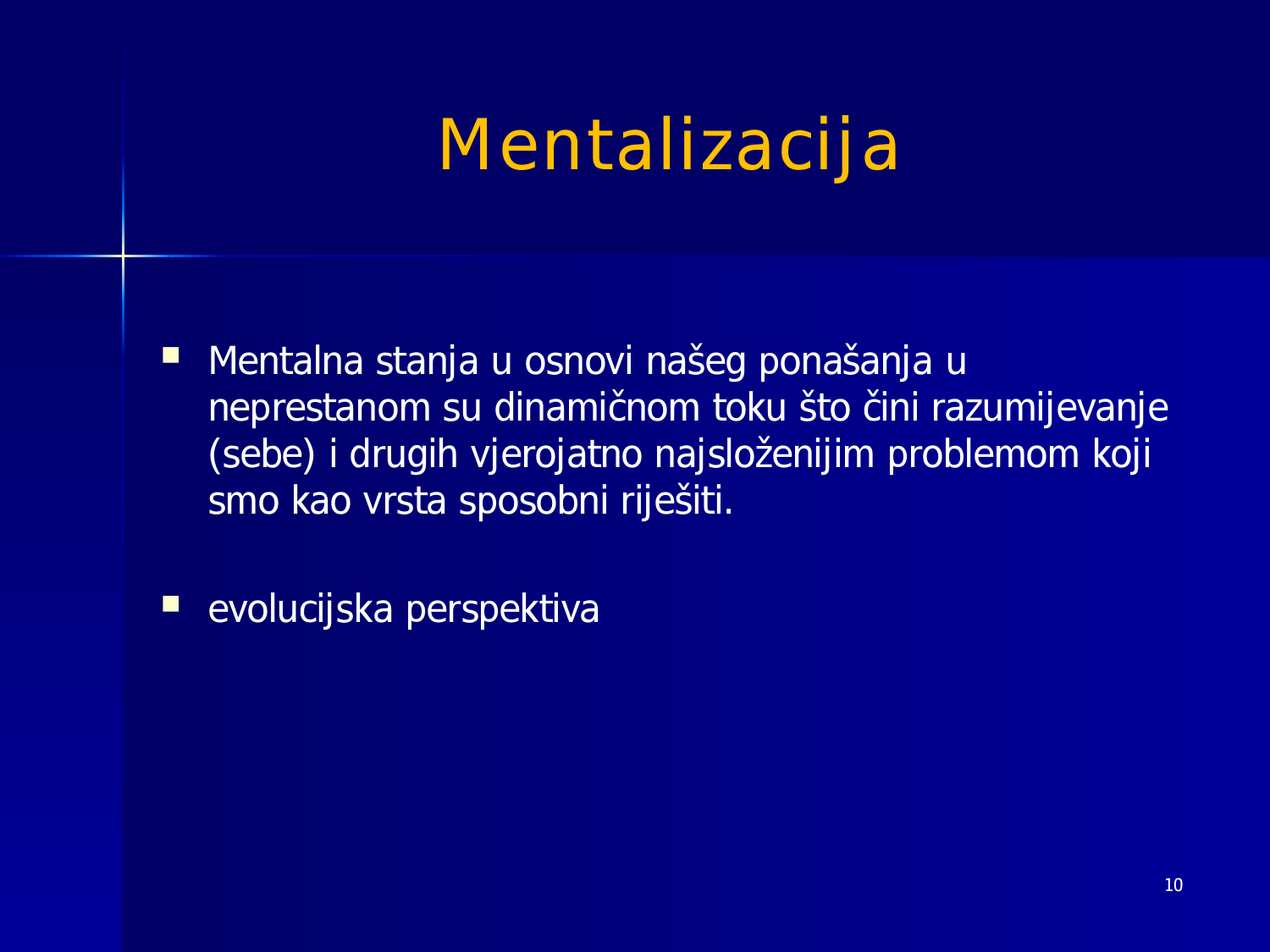

# Mentalizacija

Mentalna stanja u osnovi našeg ponašanja u neprestanom su dinamičnom toku što čini razumijevanje (sebe) i drugih vjerojatno najsloženijim problemom koji smo kao vrsta sposobni riješiti.

evolucijska perspektiva
10